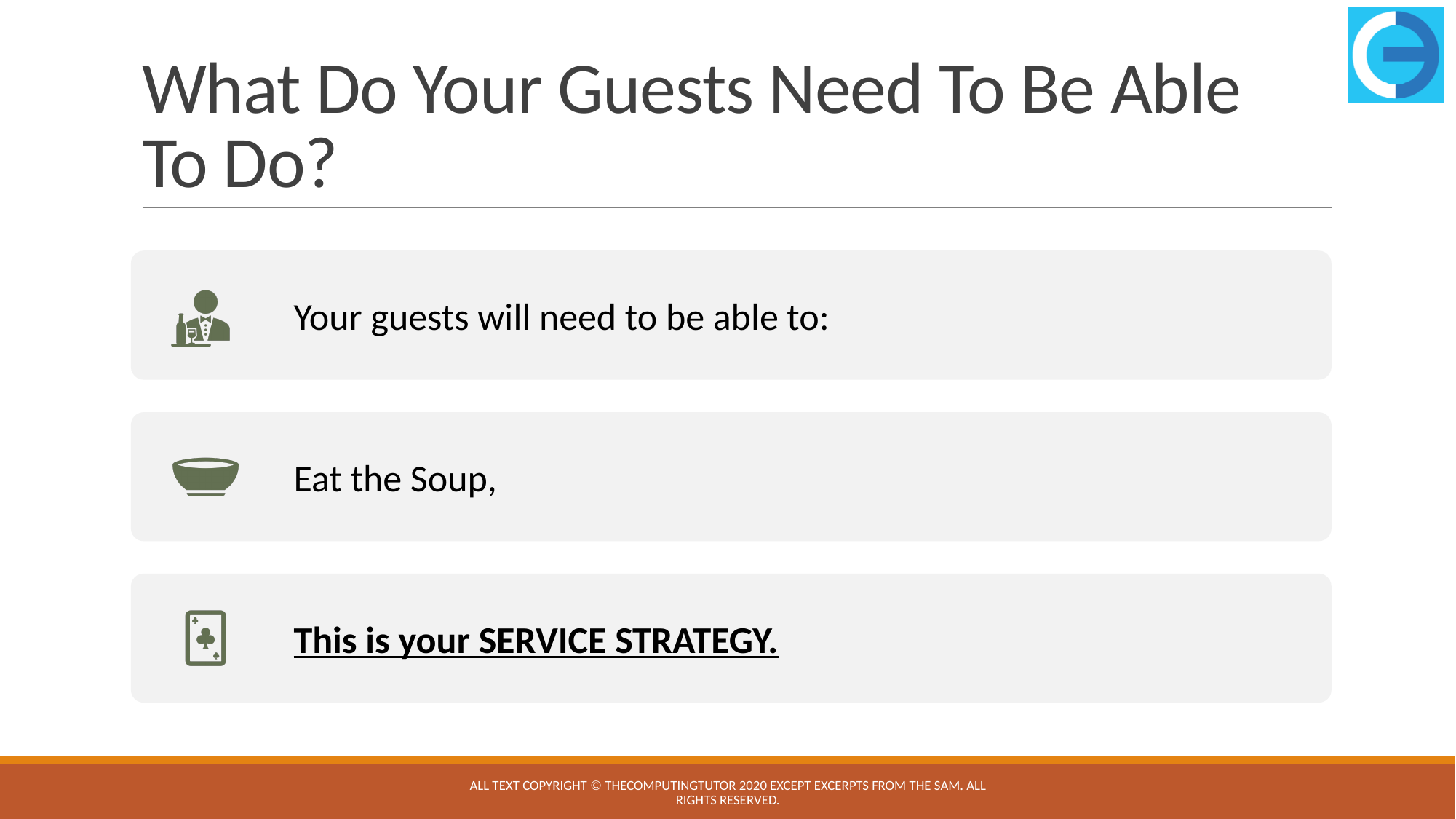

# What Do Your Guests Need To Be Able To Do?
Your guests will need to be able to:
Eat the Soup,
This is your SERVICE STRATEGY.
All text copyright © TheComputingTutor 2020 except excerpts from the SAM. All rights Reserved.